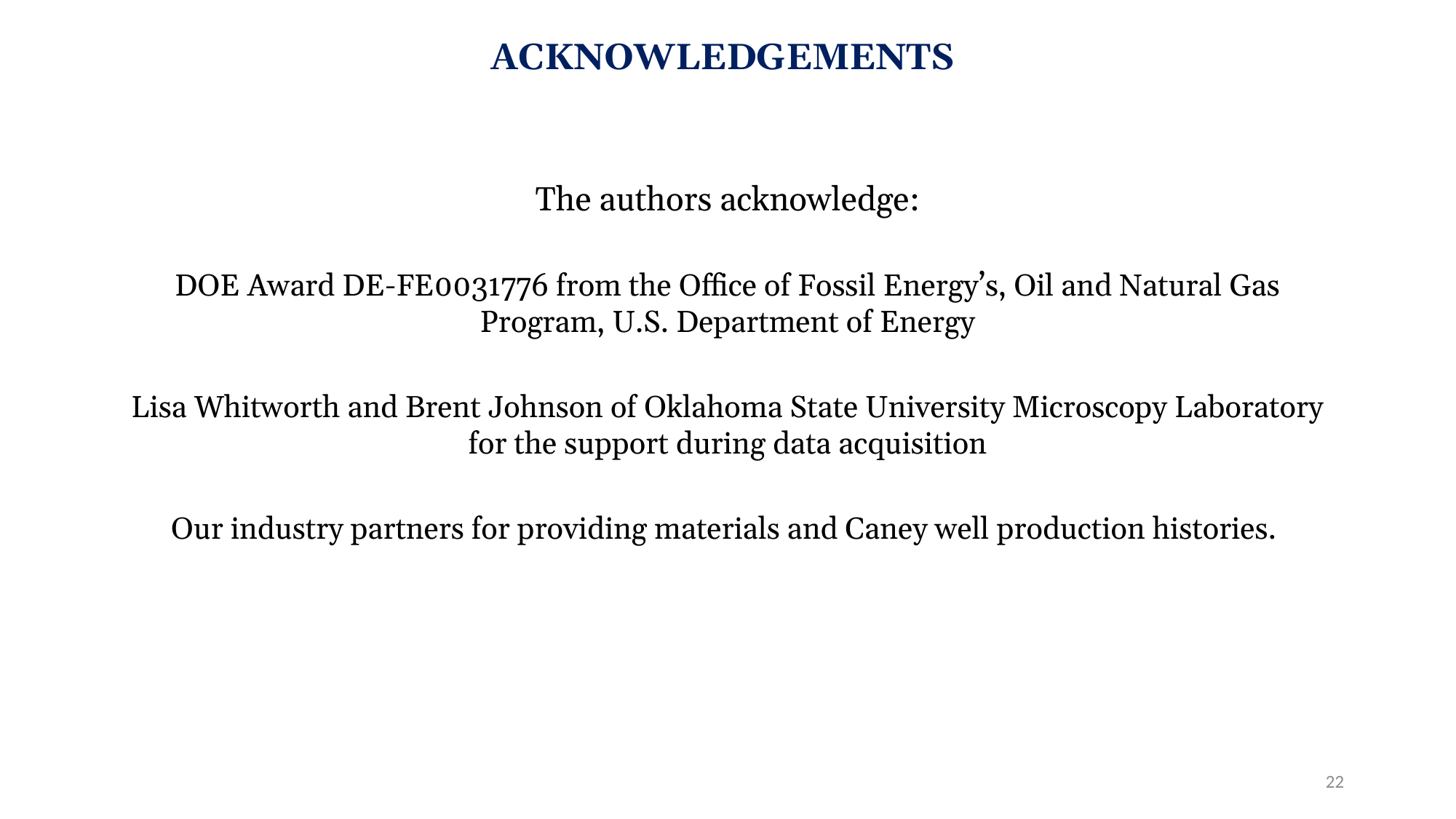

# ACKNOWLEDGEMENTS
The authors acknowledge:

DOE Award DE-FE0031776 from the Office of Fossil Energy’s, Oil and Natural Gas Program, U.S. Department of Energy

Lisa Whitworth and Brent Johnson of Oklahoma State University Microscopy Laboratory for the support during data acquisition

Our industry partners for providing materials and Caney well production histories.

22